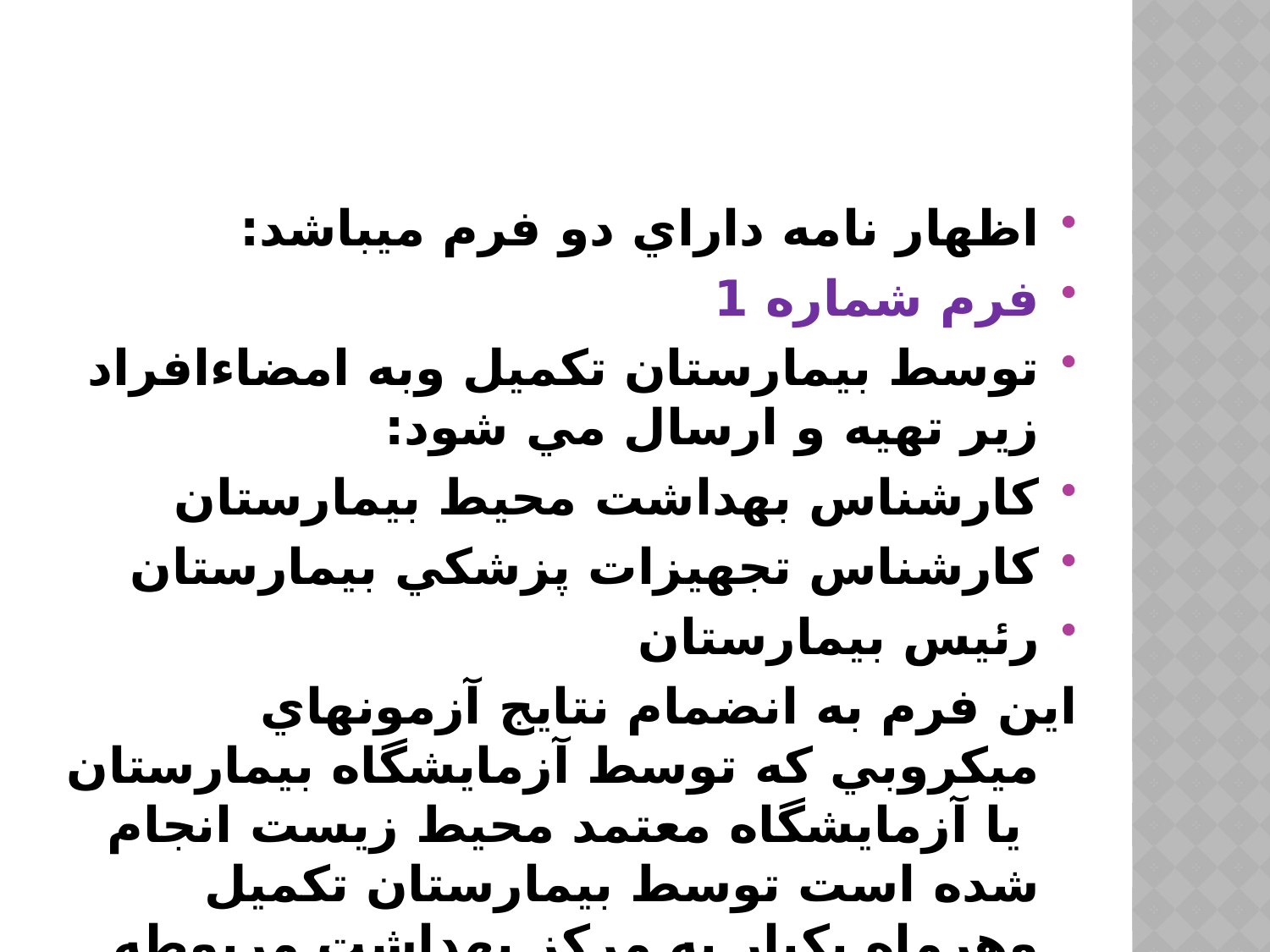

اظهار نامه داراي دو فرم ميباشد:
فرم شماره 1
توسط بيمارستان تكميل وبه امضاءافراد زير تهيه و ارسال مي شود:
كارشناس بهداشت محيط بيمارستان
كارشناس تجهيزات پزشكي بيمارستان
رئيس بيمارستان
اين فرم به انضمام نتايج آزمونهاي ميكروبي كه توسط آزمايشگاه بيمارستان  يا آزمايشگاه معتمد محيط زيست انجام شده است توسط بيمارستان تكميل وهرماه يكبار به مركز بهداشت مربوطه ارسال مي شود.